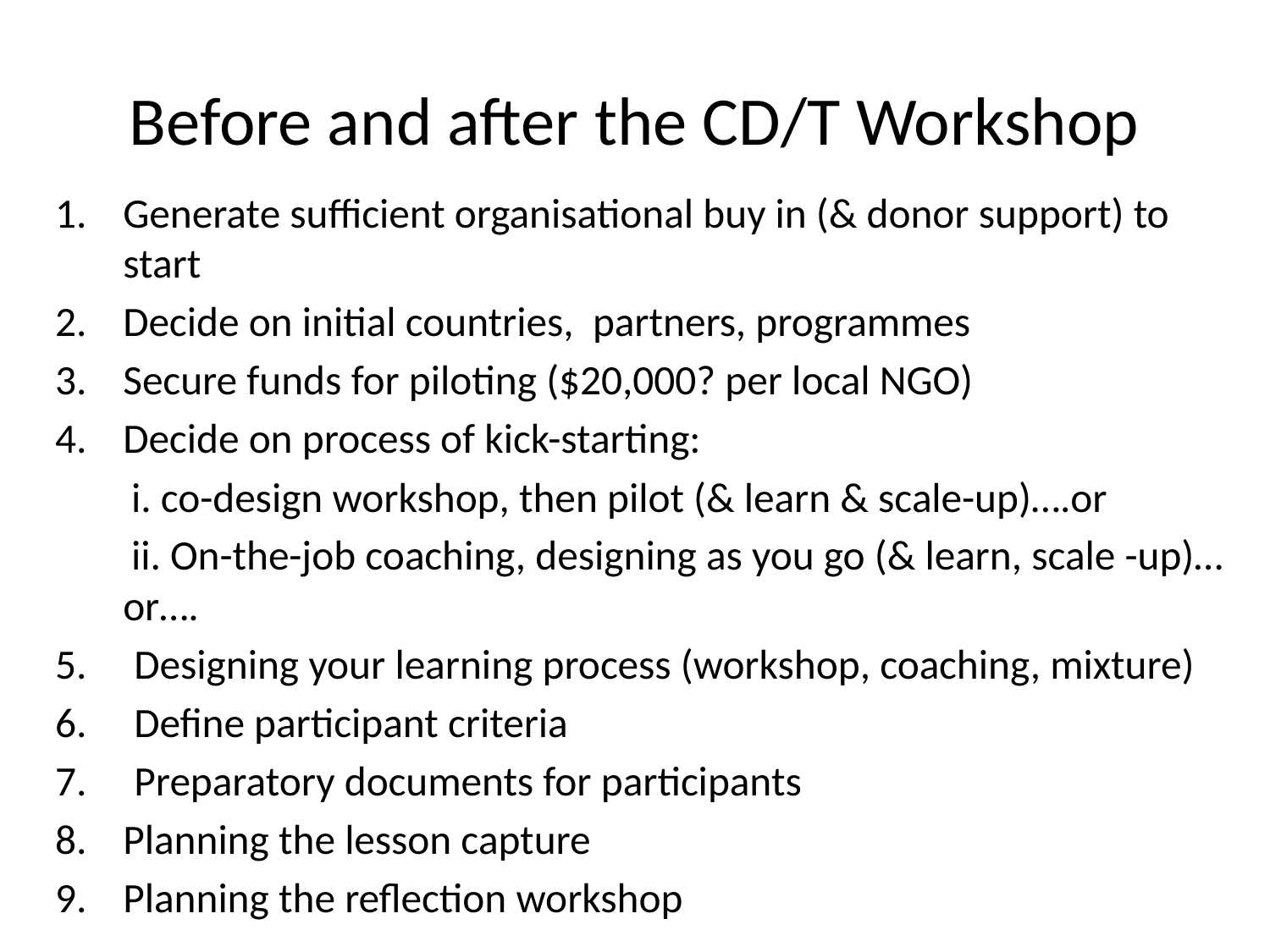

# Before and after the CD/T Workshop
Generate sufficient organisational buy in (& donor support) to start
Decide on initial countries,  partners, programmes
Secure funds for piloting ($20,000? per local NGO)
Decide on process of kick-starting:
        i. co-design workshop, then pilot (& learn & scale-up)….or
        ii. On-the-job coaching, designing as you go (& learn, scale -up)…or….
5.     Designing your learning process (workshop, coaching, mixture)
6.     Define participant criteria
7.     Preparatory documents for participants
Planning the lesson capture
Planning the reflection workshop